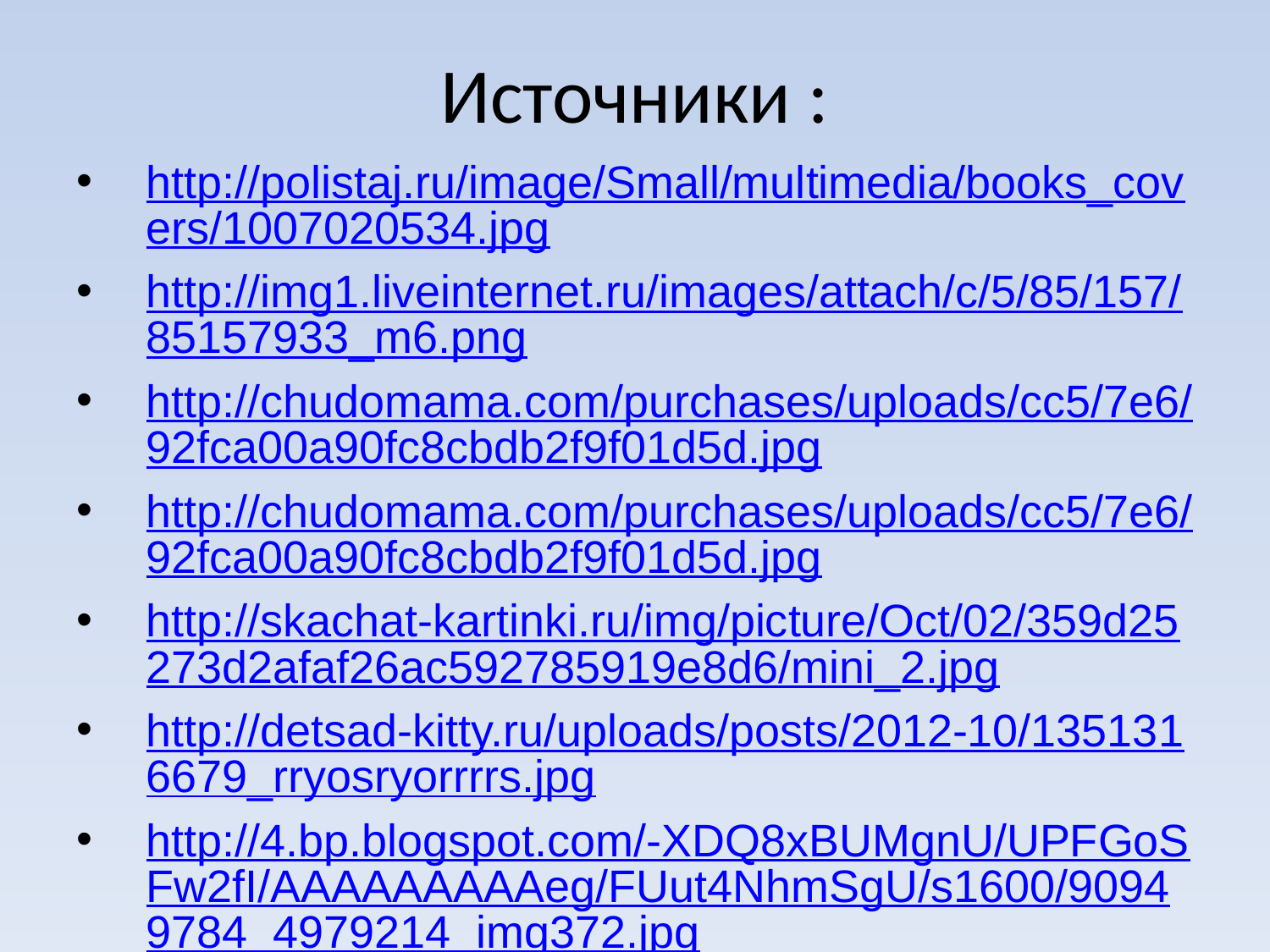

# Источники :
http://polistaj.ru/image/Small/multimedia/books_covers/1007020534.jpg
http://img1.liveinternet.ru/images/attach/c/5/85/157/85157933_m6.png
http://chudomama.com/purchases/uploads/cc5/7e6/92fca00a90fc8cbdb2f9f01d5d.jpg
http://chudomama.com/purchases/uploads/cc5/7e6/92fca00a90fc8cbdb2f9f01d5d.jpg
http://skachat-kartinki.ru/img/picture/Oct/02/359d25273d2afaf26ac592785919e8d6/mini_2.jpg
http://detsad-kitty.ru/uploads/posts/2012-10/1351316679_rryosryorrrrs.jpg
http://4.bp.blogspot.com/-XDQ8xBUMgnU/UPFGoSFw2fI/AAAAAAAAAeg/FUut4NhmSgU/s1600/90949784_4979214_img372.jpg
mg1.labirint.ru/books/320578/scrn_big_1.jpg
http://mypresentation.ru/documents/9410e3499ad984d34bb5d4f28e3e9812/img8.jpg
017-godu.ru/wp-content/uploads/2016/11/img_frunz_st-600x450.jpg